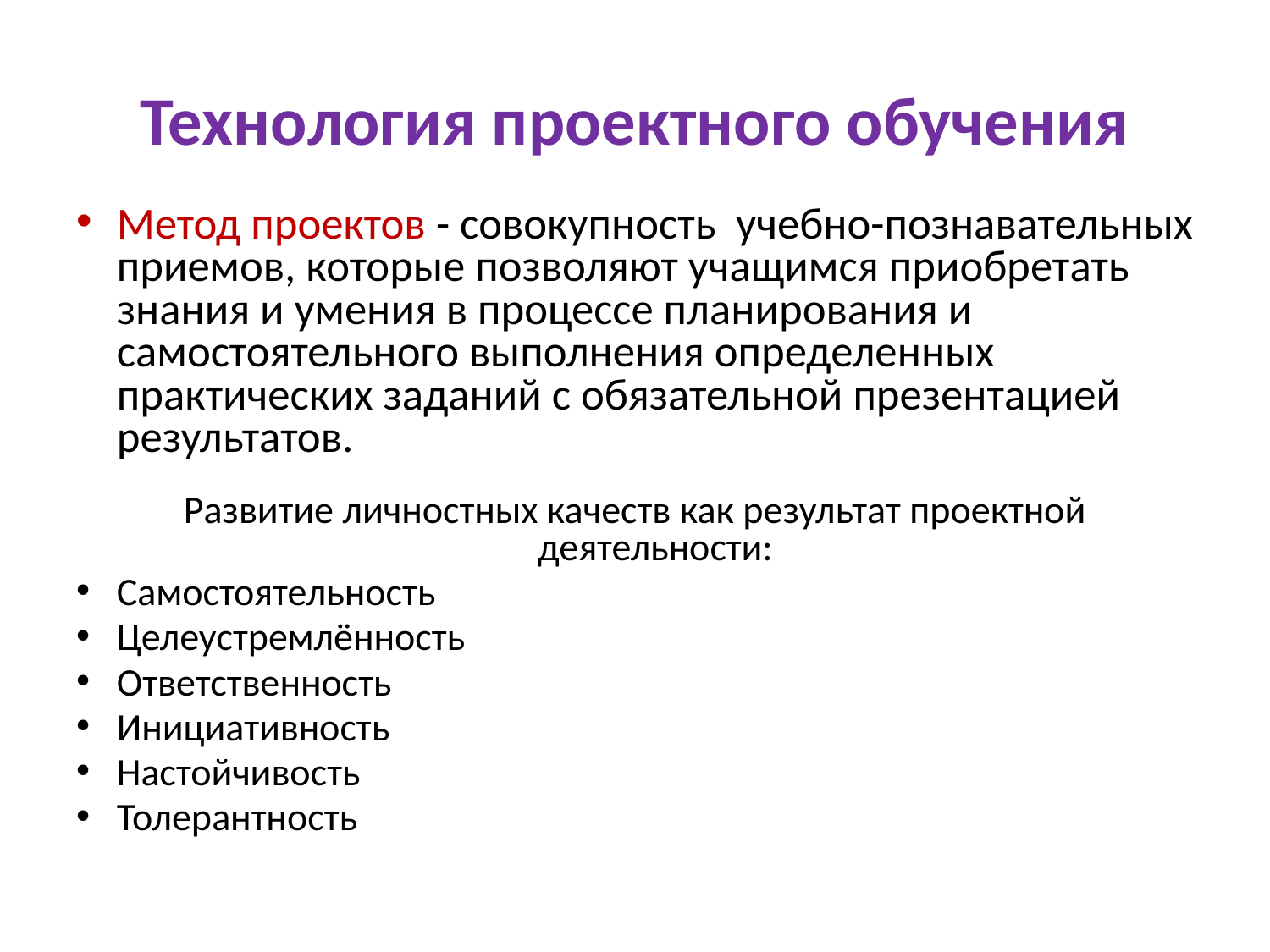

# Технология проектного обучения
Метод проектов - совокупность  учебно-познавательных приемов, которые позволяют учащимся приобретать знания и умения в процессе планирования и самостоятельного выполнения определенных практических заданий с обязательной презентацией результатов.

Развитие личностных качеств как результат проектной деятельности:
Самостоятельность
Целеустремлённость
Ответственность
Инициативность
Настойчивость
Толерантность